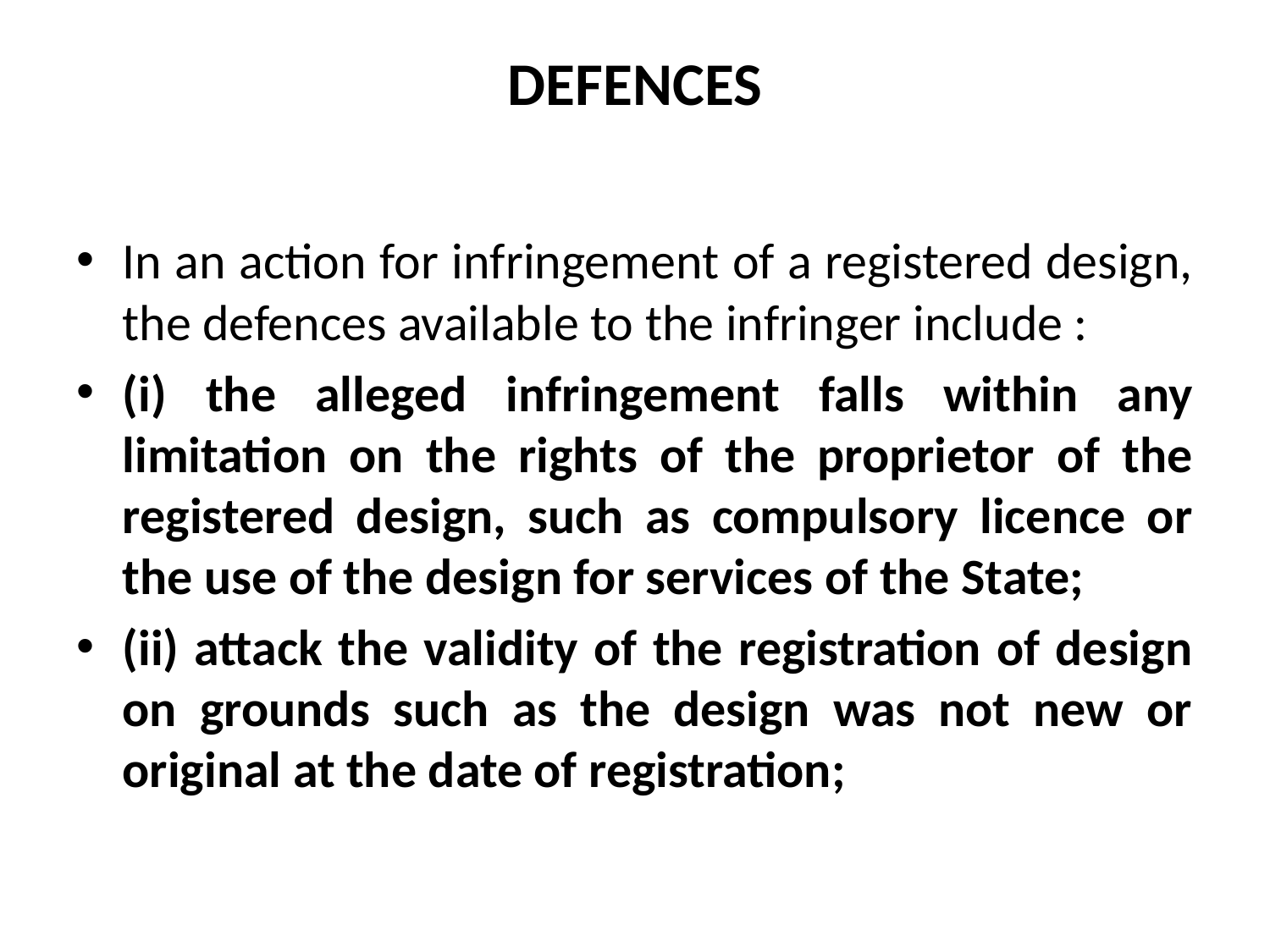

# DEFENCES
In an action for infringement of a registered design, the defences available to the infringer include :
(i) the alleged infringement falls within any limitation on the rights of the proprietor of the registered design, such as compulsory licence or the use of the design for services of the State;
(ii) attack the validity of the registration of design on grounds such as the design was not new or original at the date of registration;